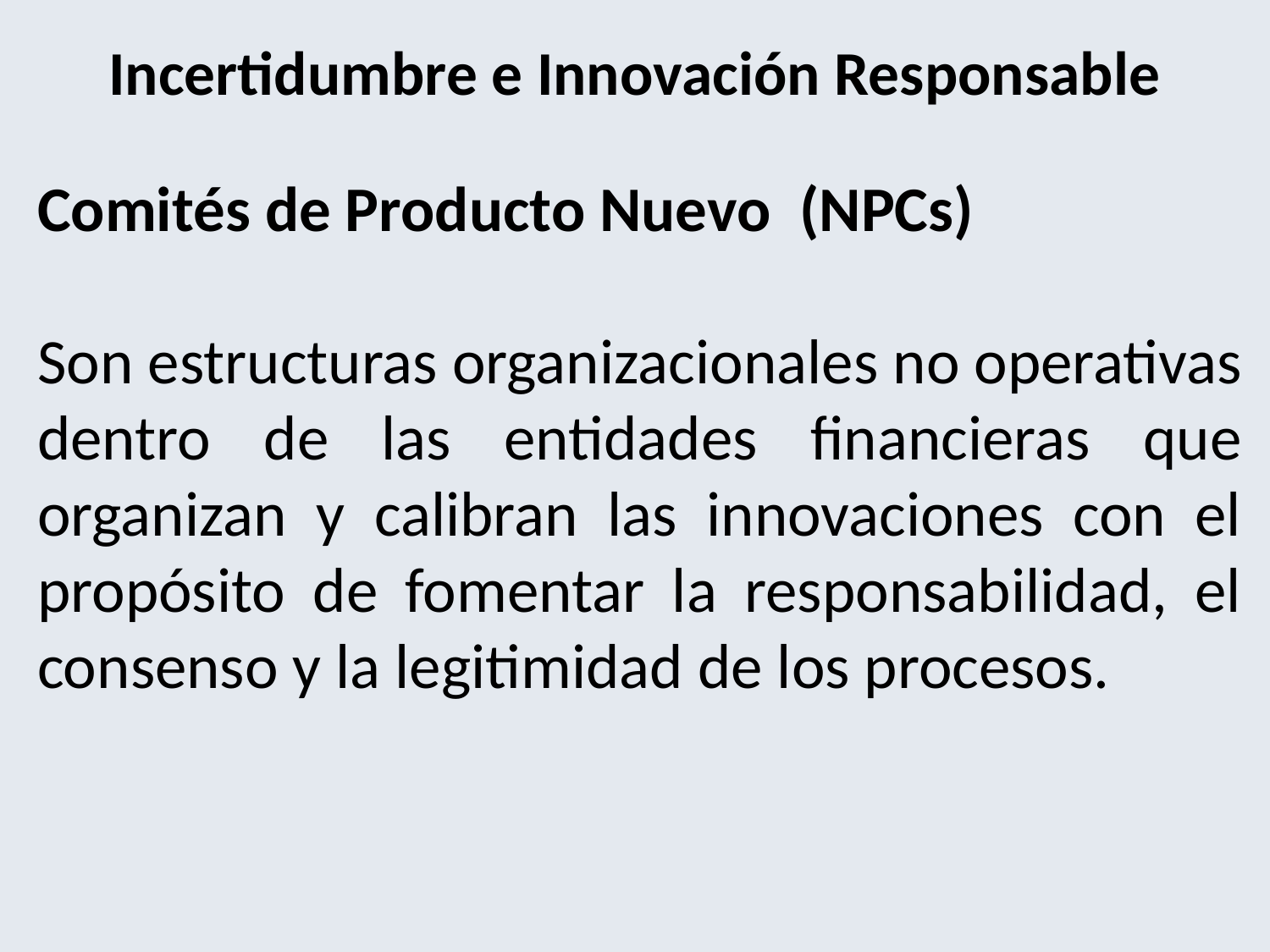

# Incertidumbre e Innovación Responsable
Comités de Producto Nuevo  (NPCs)

Son estructuras organizacionales no operativas dentro de las entidades financieras que organizan y calibran las innovaciones con el propósito de fomentar la responsabilidad, el consenso y la legitimidad de los procesos.